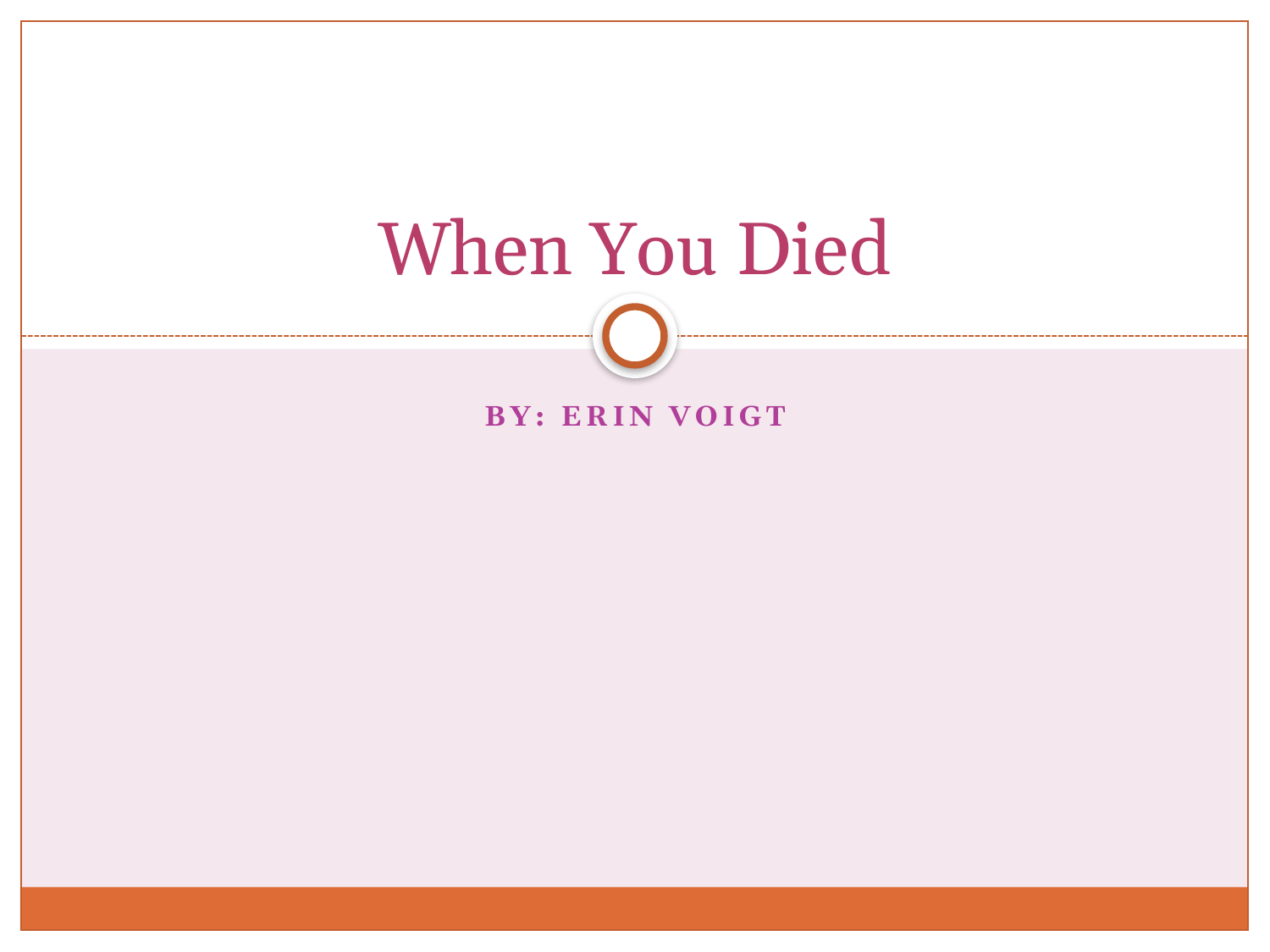

# When You Died
By: Erin Voigt